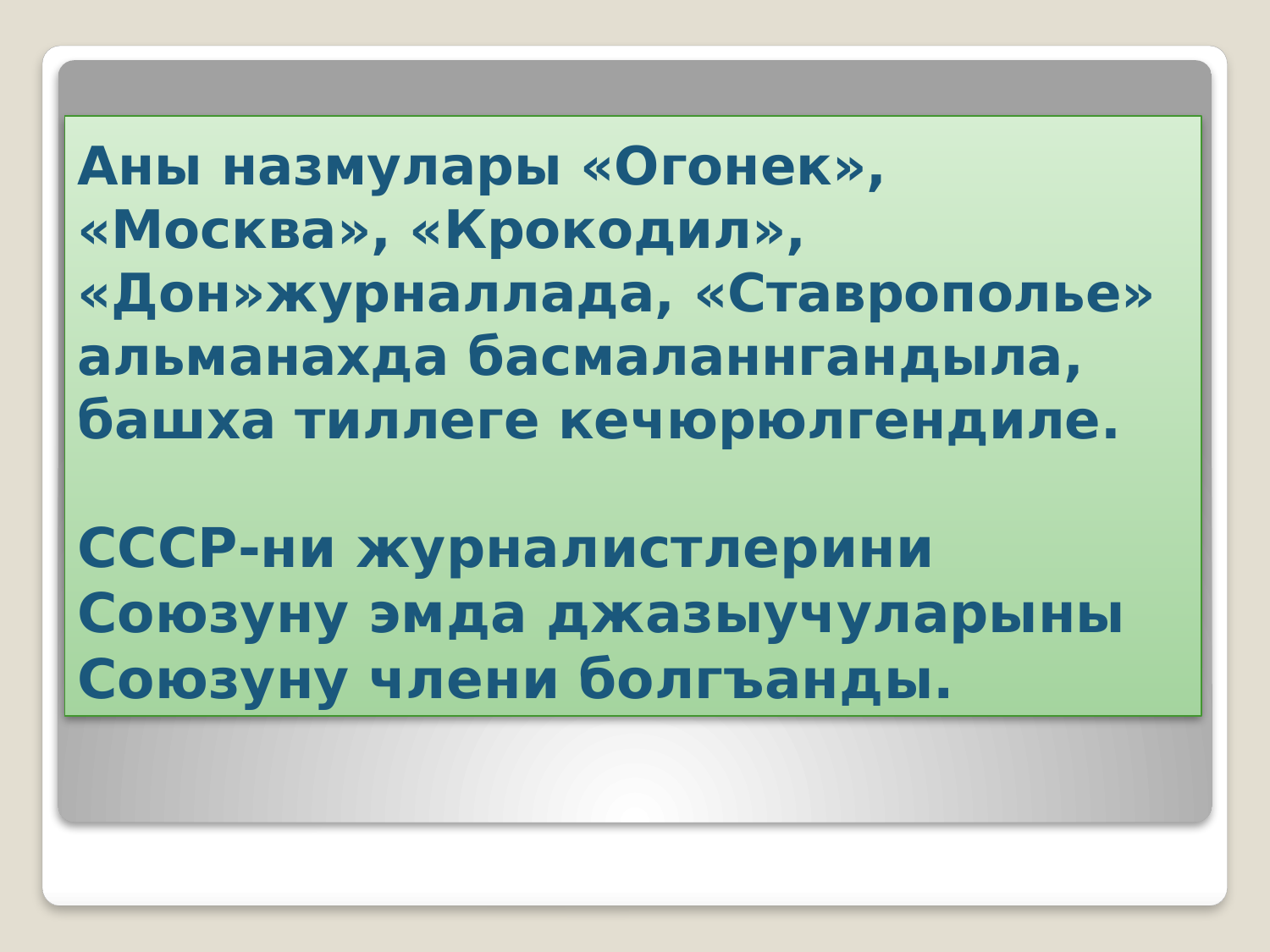

# Аны назмулары «Огонек», «Москва», «Крокодил»,  «Дон»журналлада, «Ставрополье» альманахда басмаланнгандыла, башха тиллеге кечюрюлгендиле. СССР-ни журналистлерини Союзуну эмда джазыучуларыны Союзуну члени болгъанды.